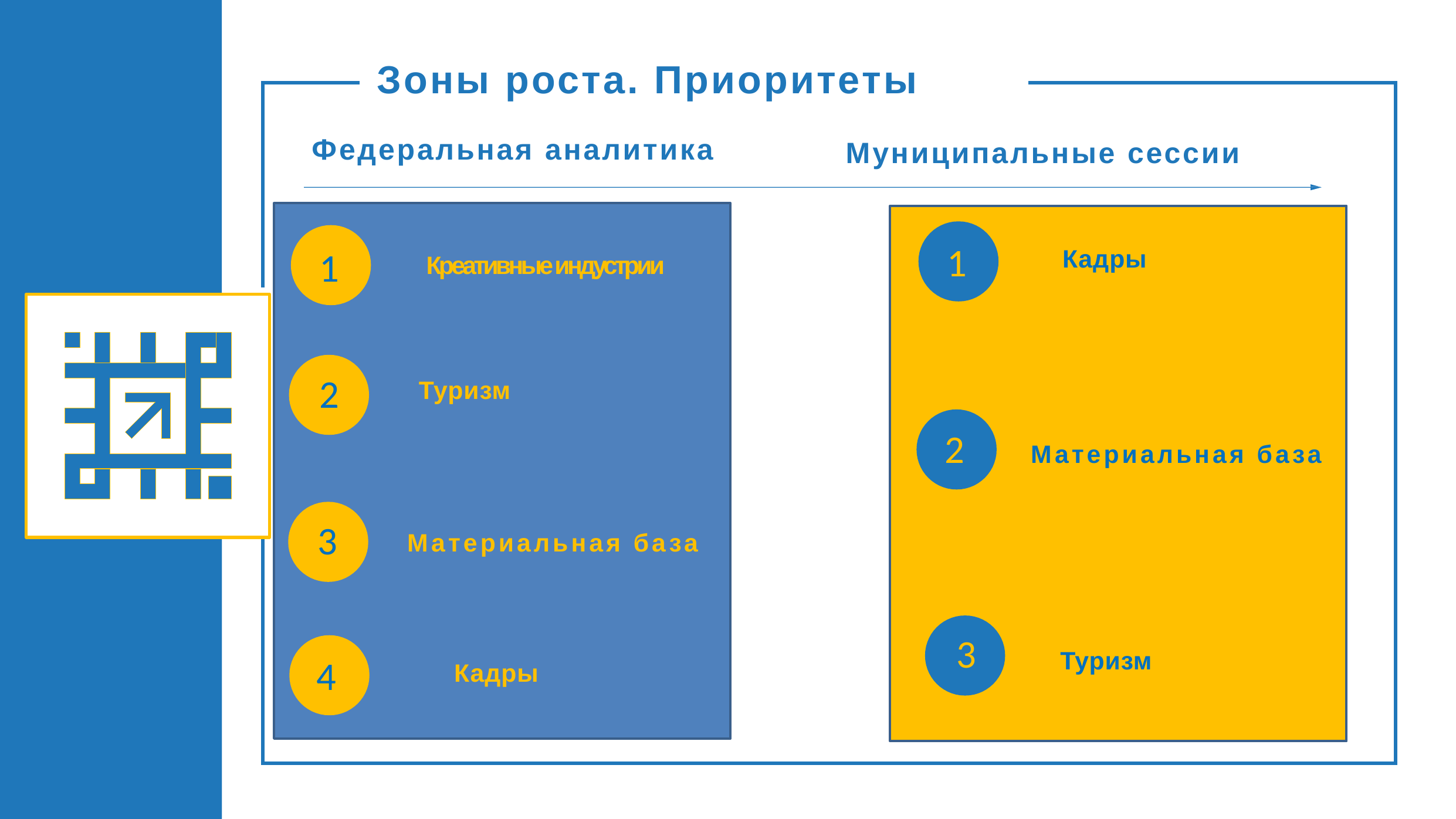

# Зоны роста. Приоритеты

Федеральная аналитика
Муниципальные сессии

Кадры

Креативные индустрии
1
1
1

Туризм
1
2
2
3

Материальная база
2
2
3
2

Материальная база
3

3
1
4
1

3
Туризм

Кадры
4